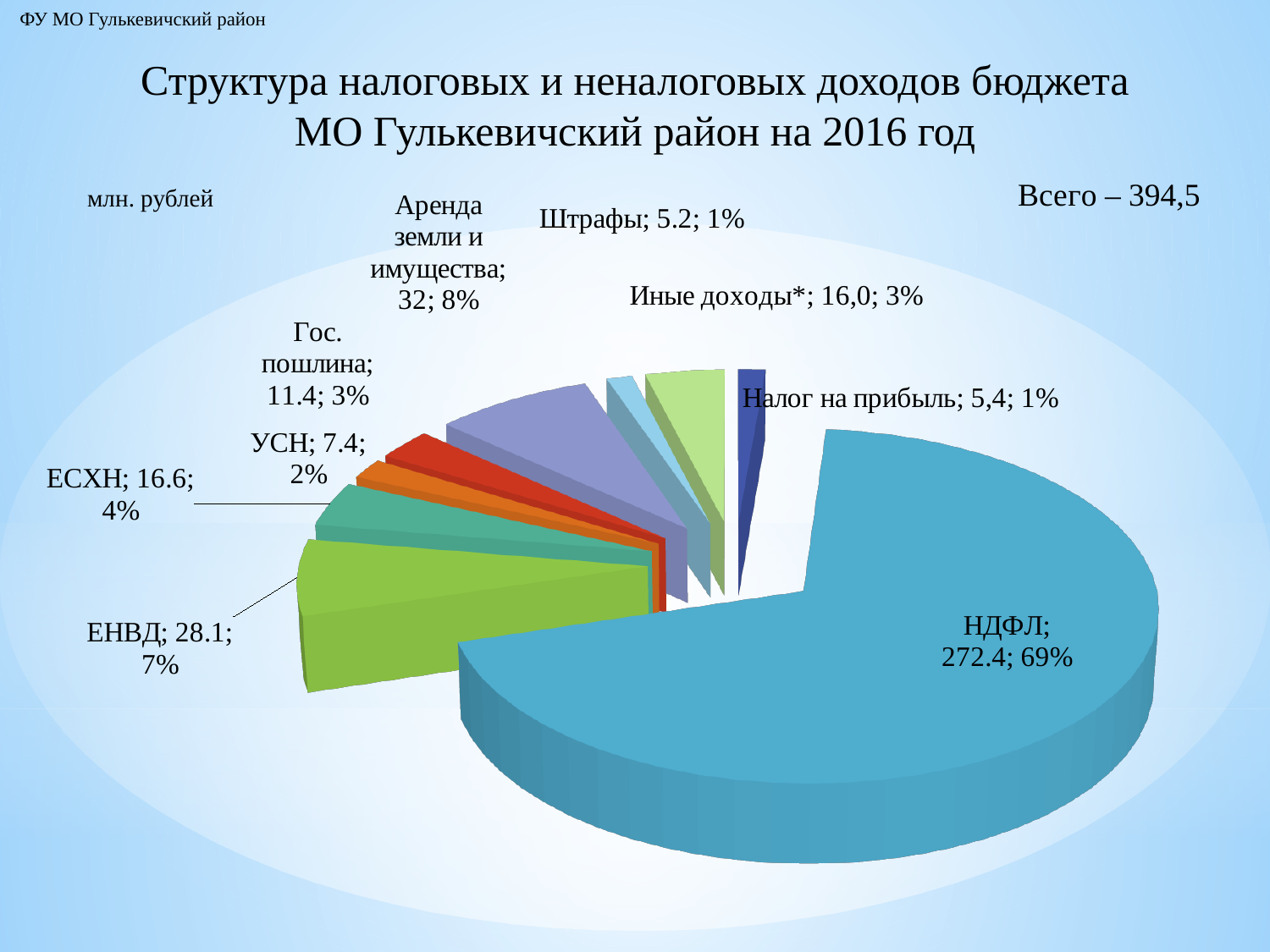

ФУ МО Гулькевичский район
# Структура налоговых и неналоговых доходов бюджета МО Гулькевичский район на 2016 год

[unsupported chart]

млн. рублей